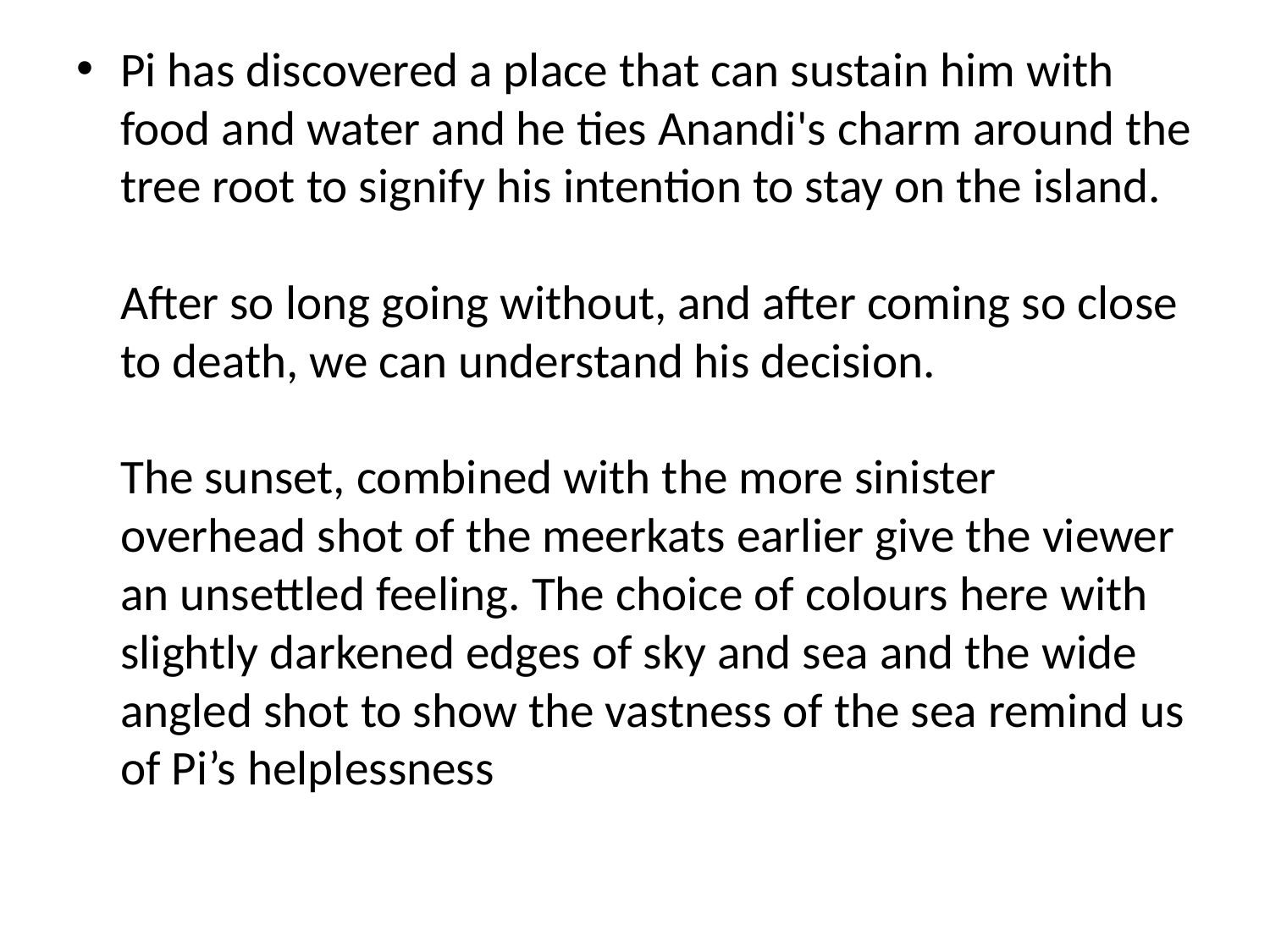

Pi has discovered a place that can sustain him with food and water and he ties Anandi's charm around the tree root to signify his intention to stay on the island. 
After so long going without, and after coming so close to death, we can understand his decision.
The sunset, combined with the more sinister overhead shot of the meerkats earlier give the viewer an unsettled feeling. The choice of colours here with slightly darkened edges of sky and sea and the wide angled shot to show the vastness of the sea remind us of Pi’s helplessness